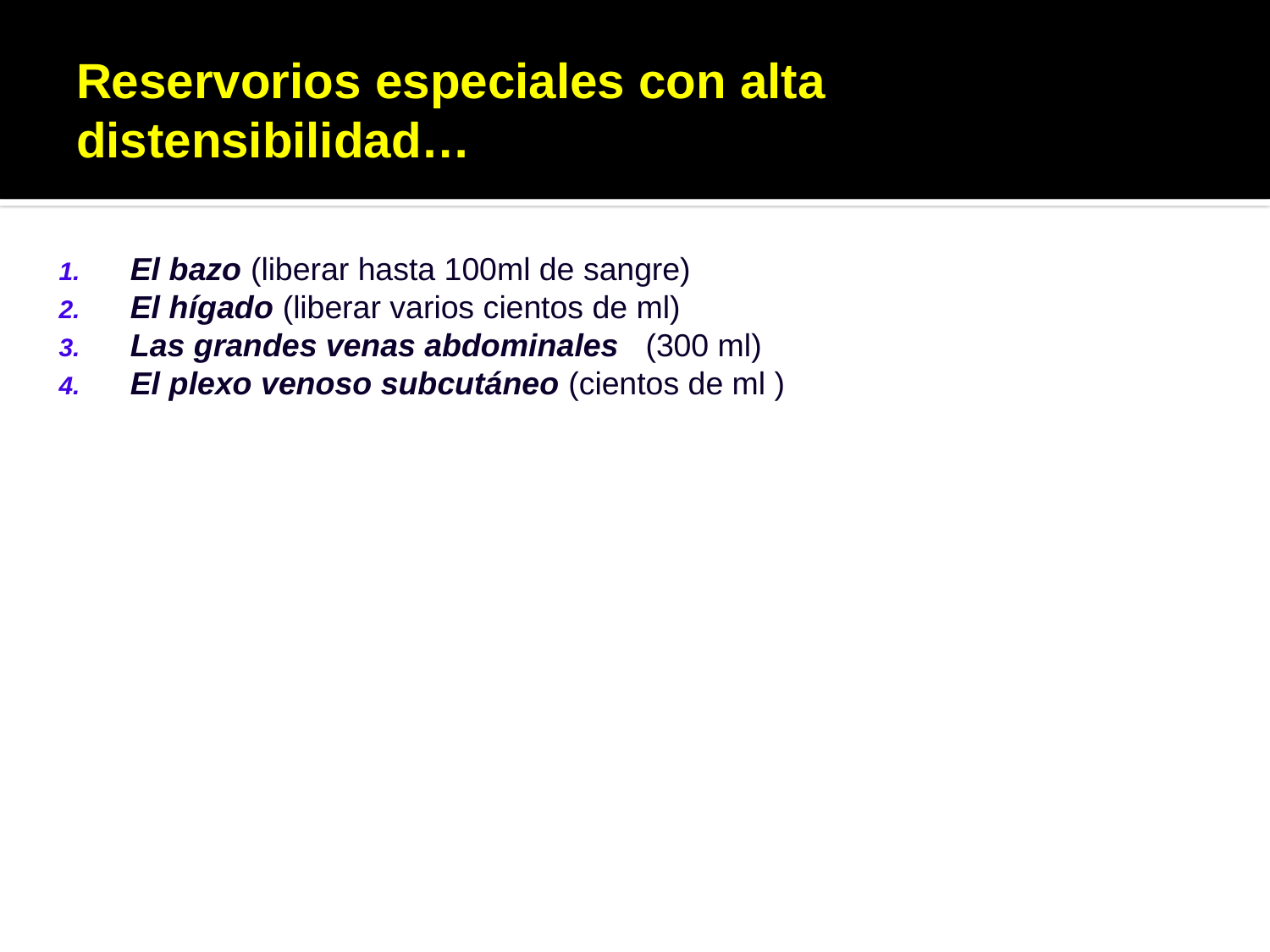

# Reservorios especiales con alta distensibilidad…
El bazo (liberar hasta 100ml de sangre)
El hígado (liberar varios cientos de ml)
Las grandes venas abdominales   (300 ml)
El plexo venoso subcutáneo (cientos de ml )